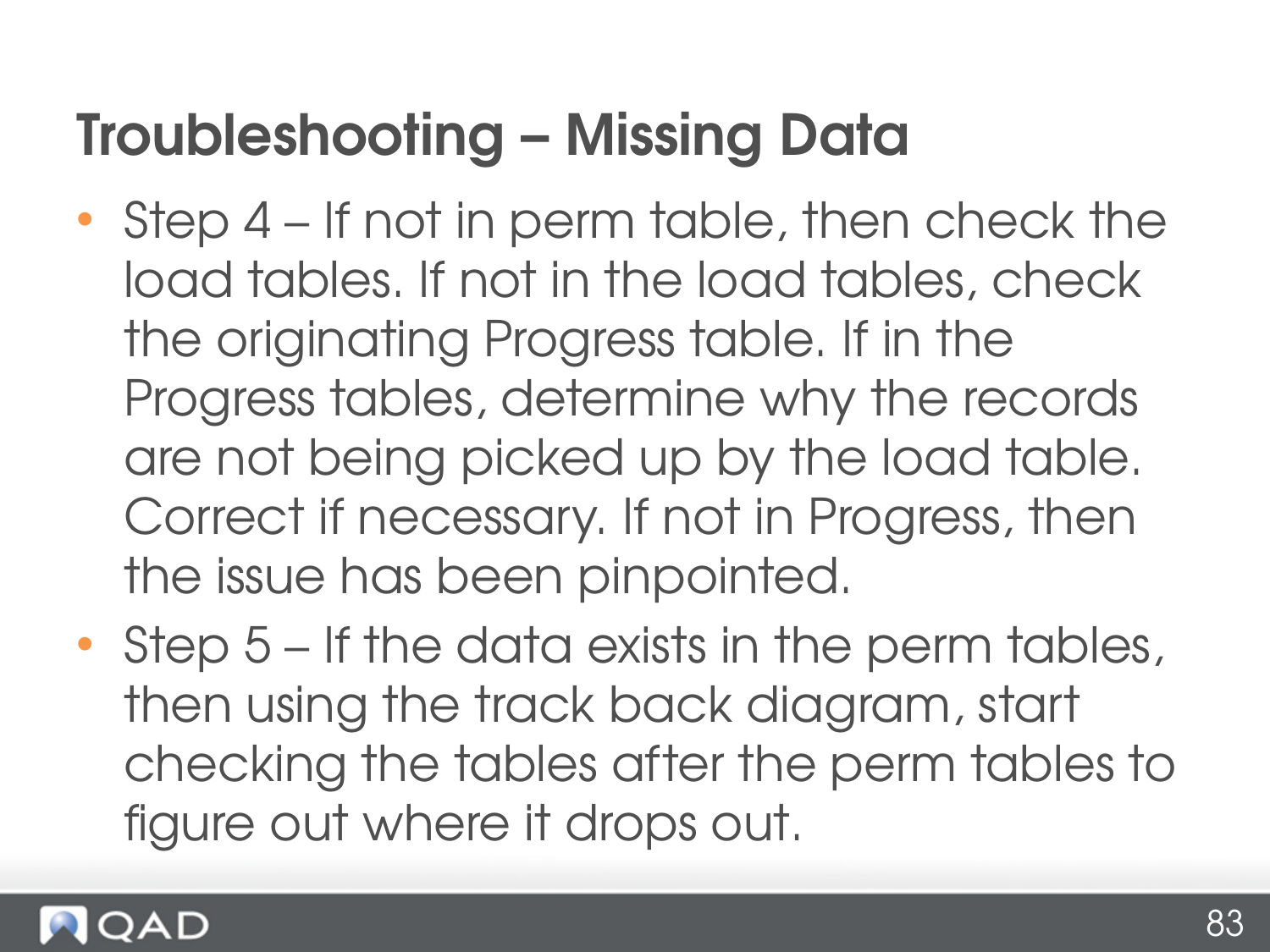

Troubleshooting – Missing Data
Step 4 – If not in perm table, then check the load tables. If not in the load tables, check the originating Progress table. If in the Progress tables, determine why the records are not being picked up by the load table. Correct if necessary. If not in Progress, then the issue has been pinpointed.
Step 5 – If the data exists in the perm tables, then using the track back diagram, start checking the tables after the perm tables to figure out where it drops out.
83